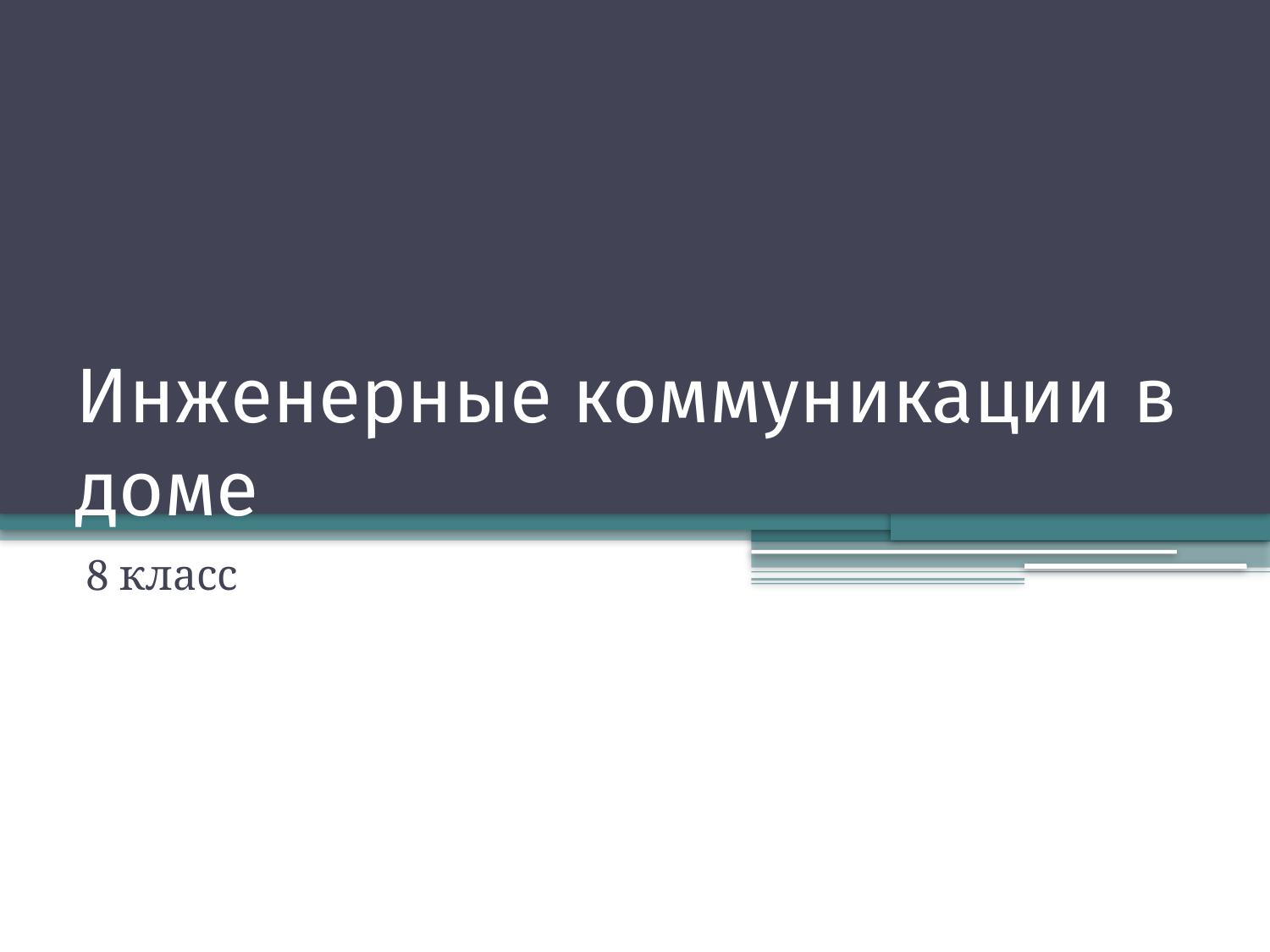

# Инженерные коммуникации в доме
8 класс